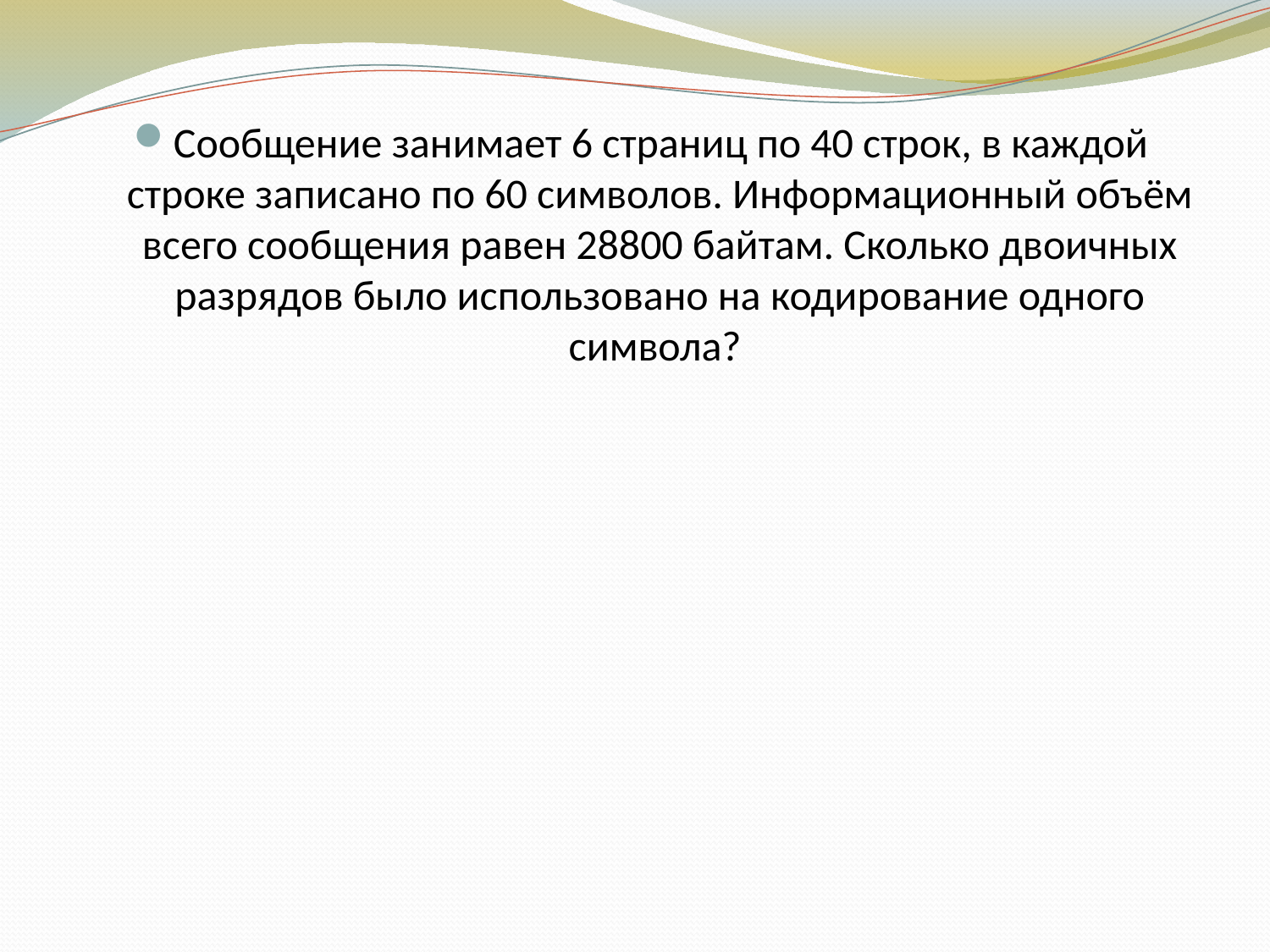

Сообщение занимает 6 страниц по 40 строк, в каждой строке записано по 60 символов. Информационный объём всего сообщения равен 28800 байтам. Сколько двоичных разрядов было использовано на кодирование одного символа?